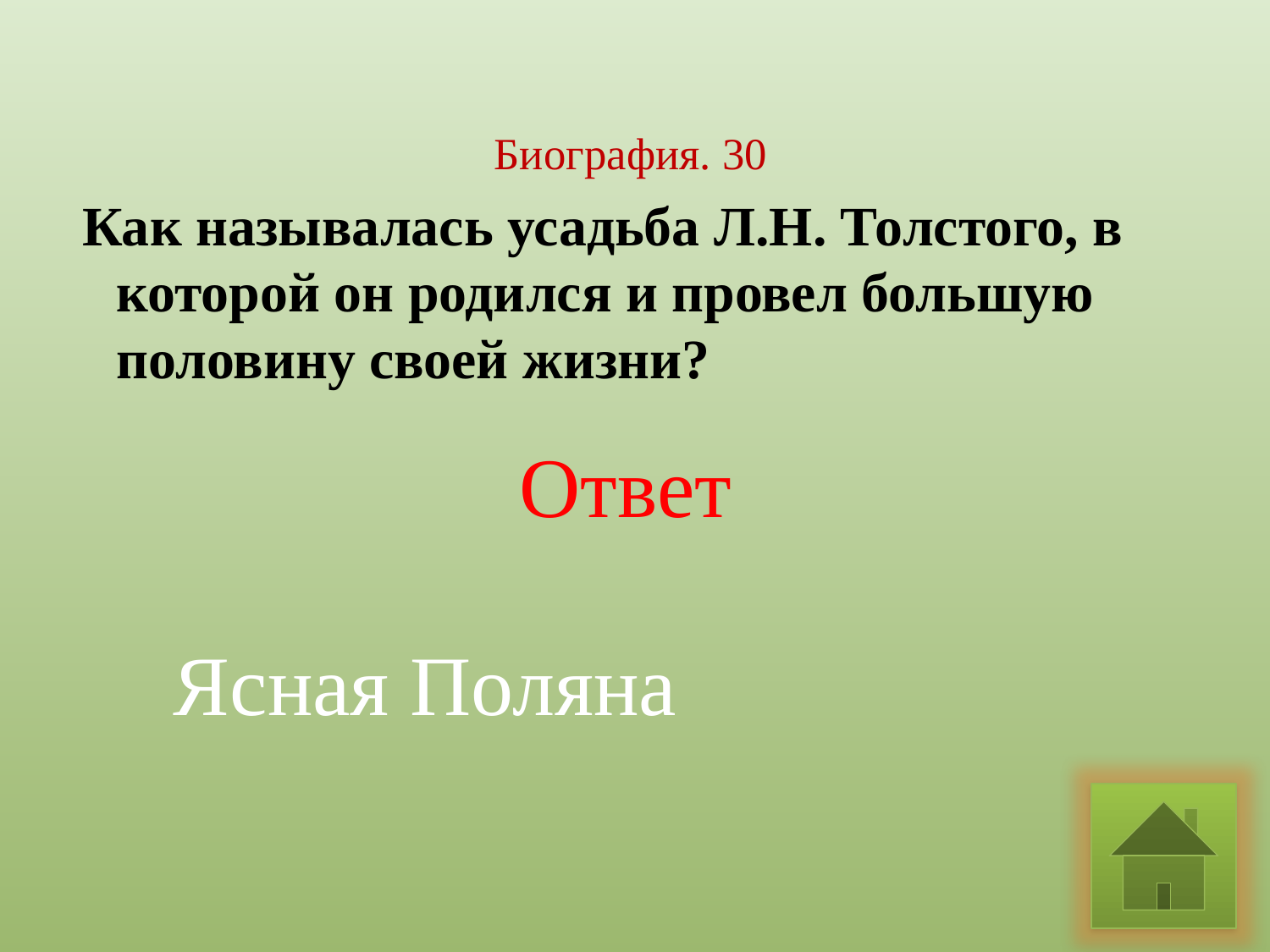

#
Биография. 30
 Как называлась усадьба Л.Н. Толстого, в которой он родился и провел большую половину своей жизни?
Ответ
Ясная Поляна